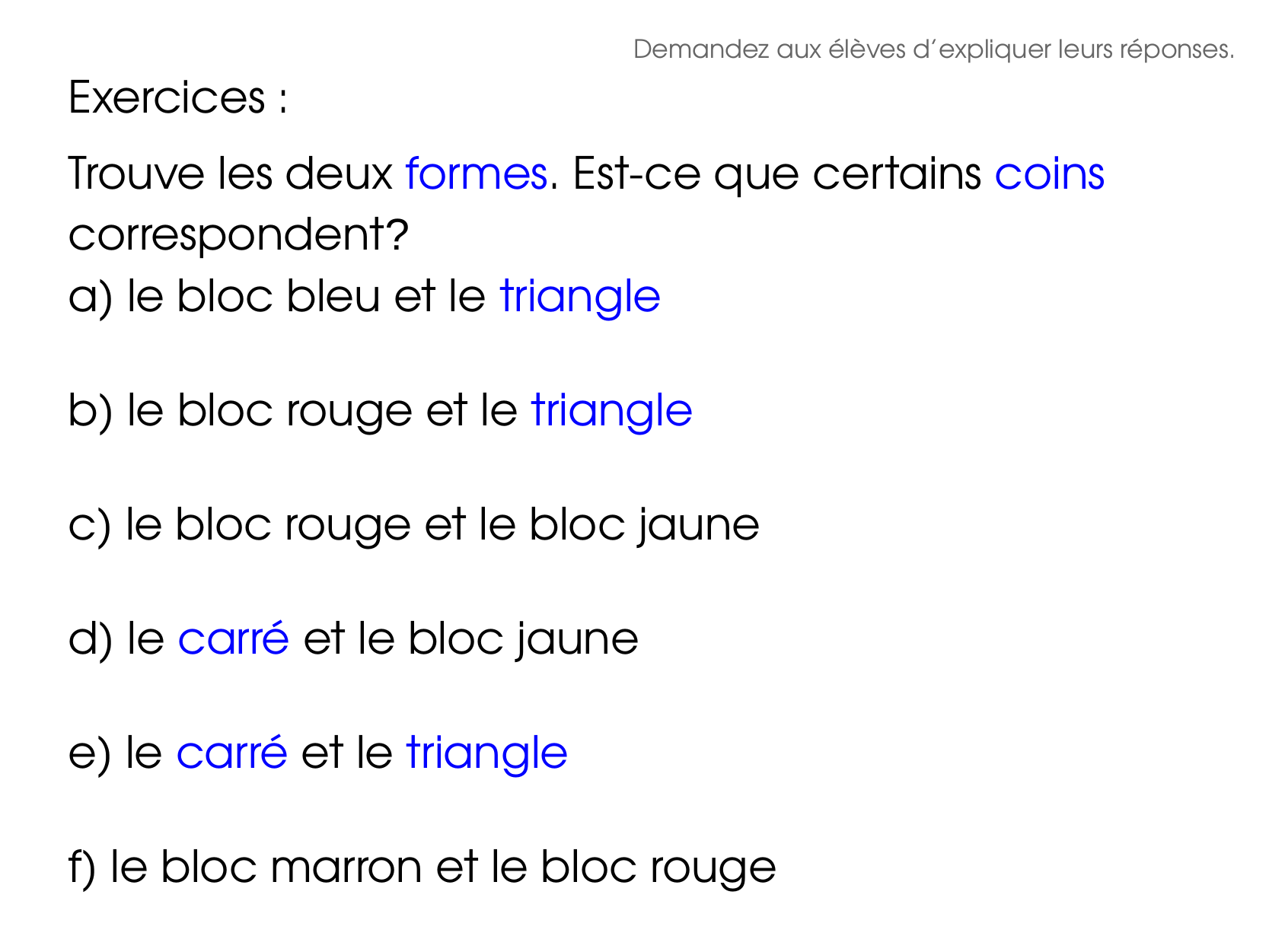

Demandez aux élèves d’expliquer leurs réponses.
Exercices :
Trouve les deux formes. Est-ce que certains coins correspondent?
a) le bloc bleu et le triangle
b) le bloc rouge et le triangle
c) le bloc rouge et le bloc jaune
d) le carré et le bloc jaune
e) le carré et le triangle
f) le bloc marron et le bloc rouge